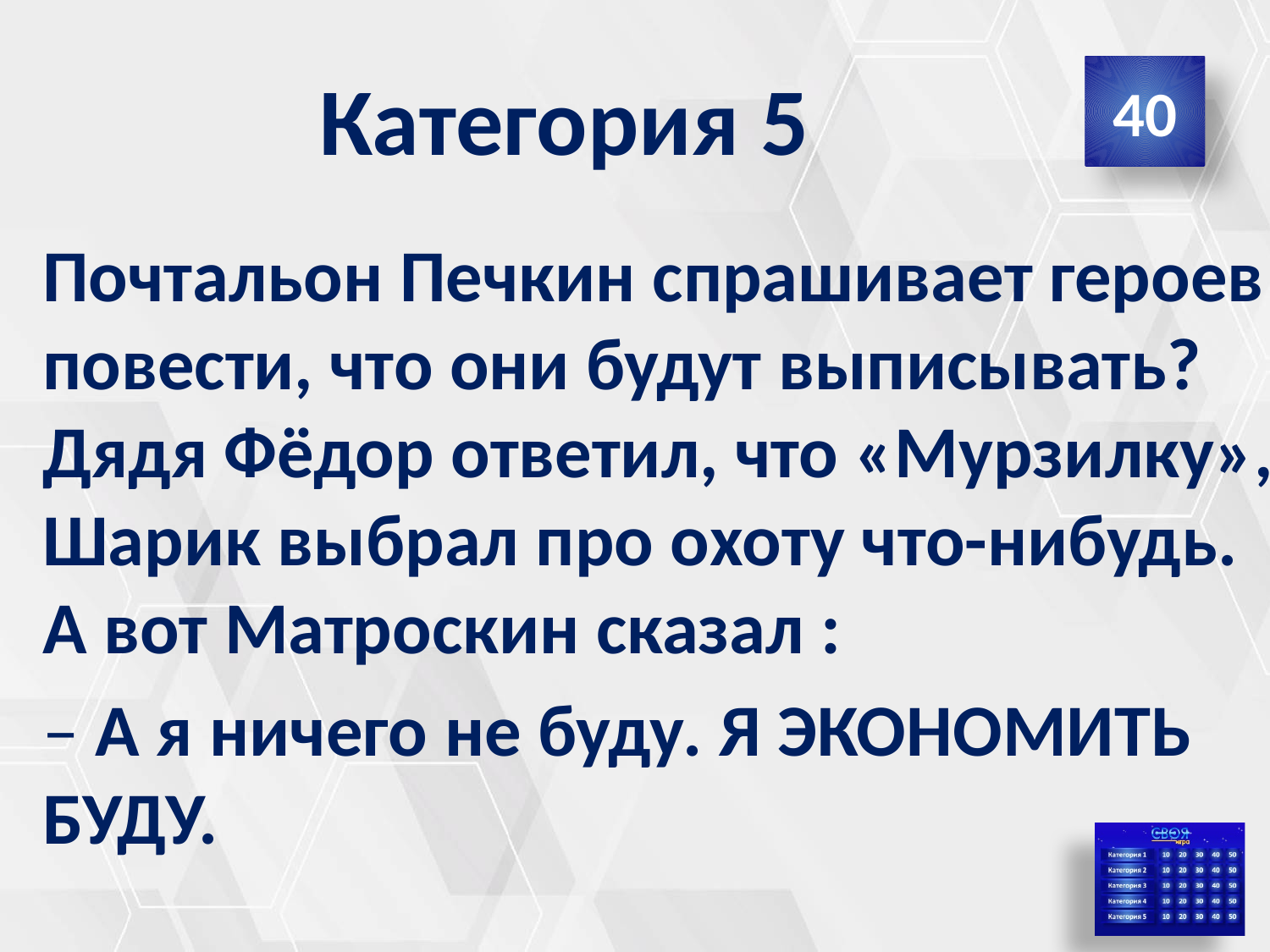

# Категория 5
40
Почтальон Печкин спрашивает героев повести, что они будут выписывать? Дядя Фёдор ответил, что «Мурзилку», Шарик выбрал про охоту что-нибудь. А вот Матроскин сказал :
– А я ничего не буду. Я ЭКОНОМИТЬ БУДУ.